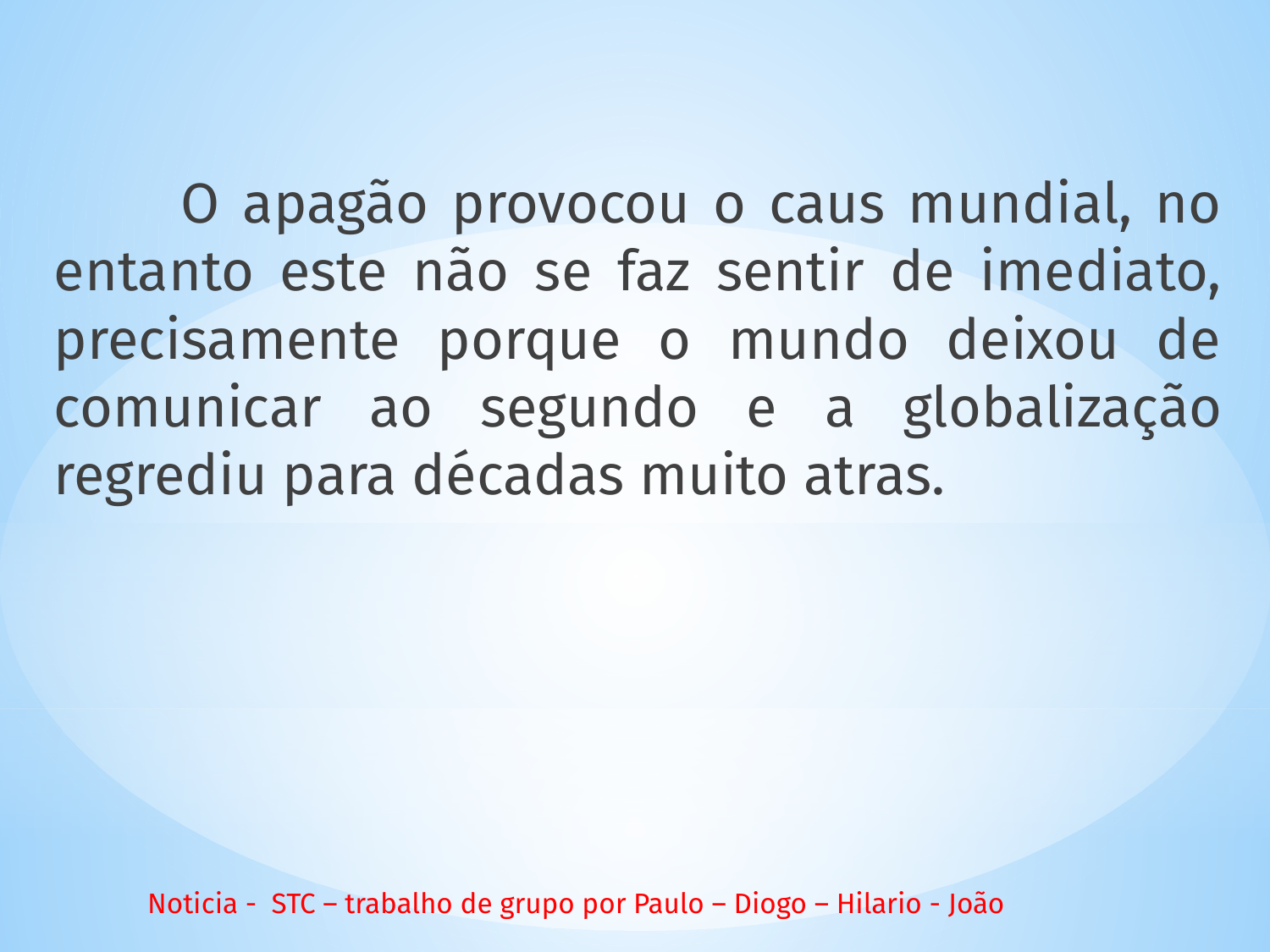

O apagão provocou o caus mundial, no entanto este não se faz sentir de imediato, precisamente porque o mundo deixou de comunicar ao segundo e a globalização regrediu para décadas muito atras.
Noticia -  STC – trabalho de grupo por Paulo – Diogo – Hilario - João